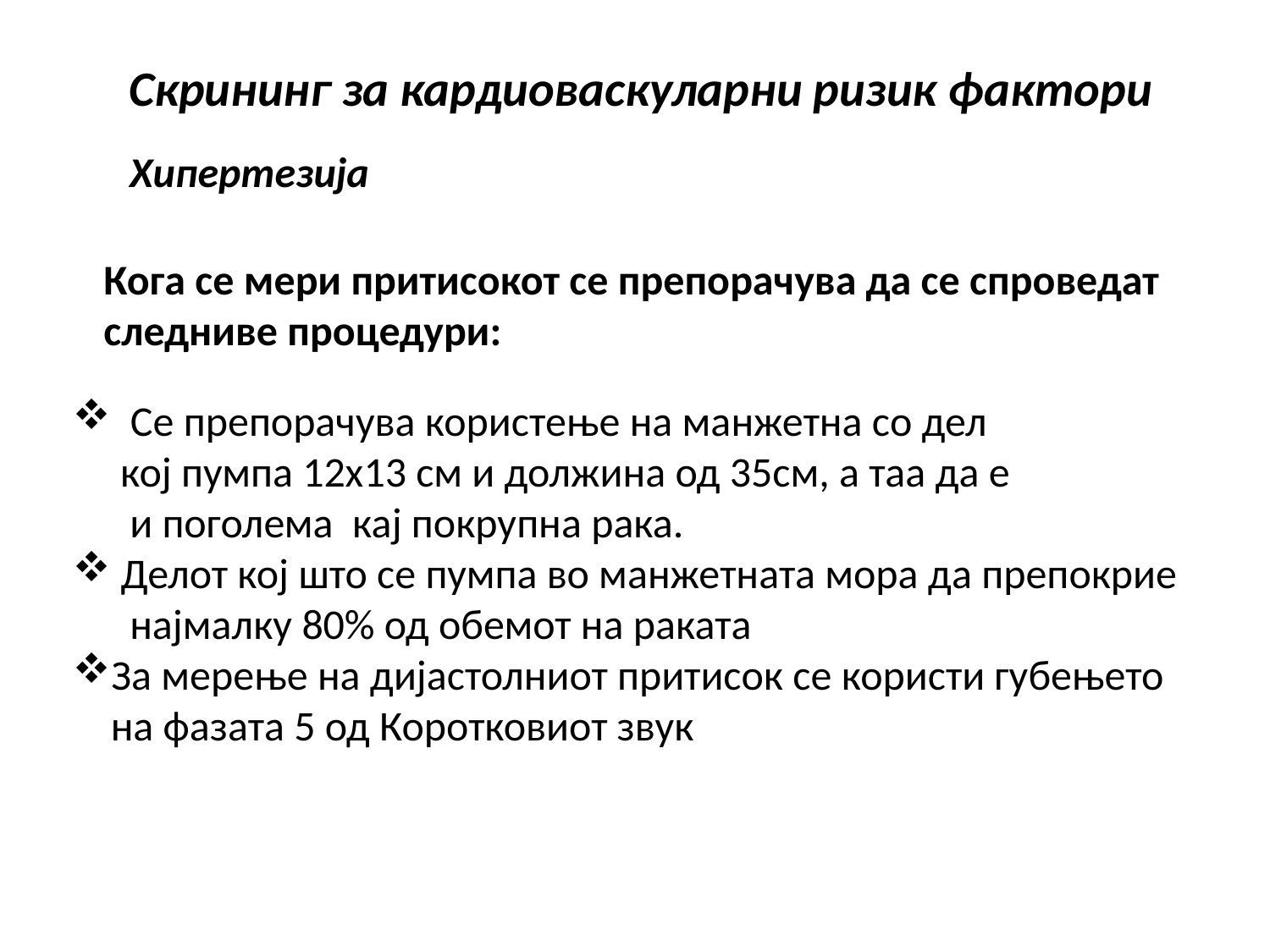

# Скрининг за кардиоваскуларни ризик фактори
Хипертезија
Кога се мери притисокот се препорачува да се спроведат
следниве процедури:
  Се препорачува користење на манжетна со дел
     кој пумпа 12х13 см и должина од 35см, а таа да е
      и поголема  кај покрупна рака.
 Делот кој што се пумпа во манжетната мора да препокрие
      најмалку 80% од обемот на раката
За мерење на дијастолниот притисок се користи губењето
    на фазата 5 од Коротковиот звук